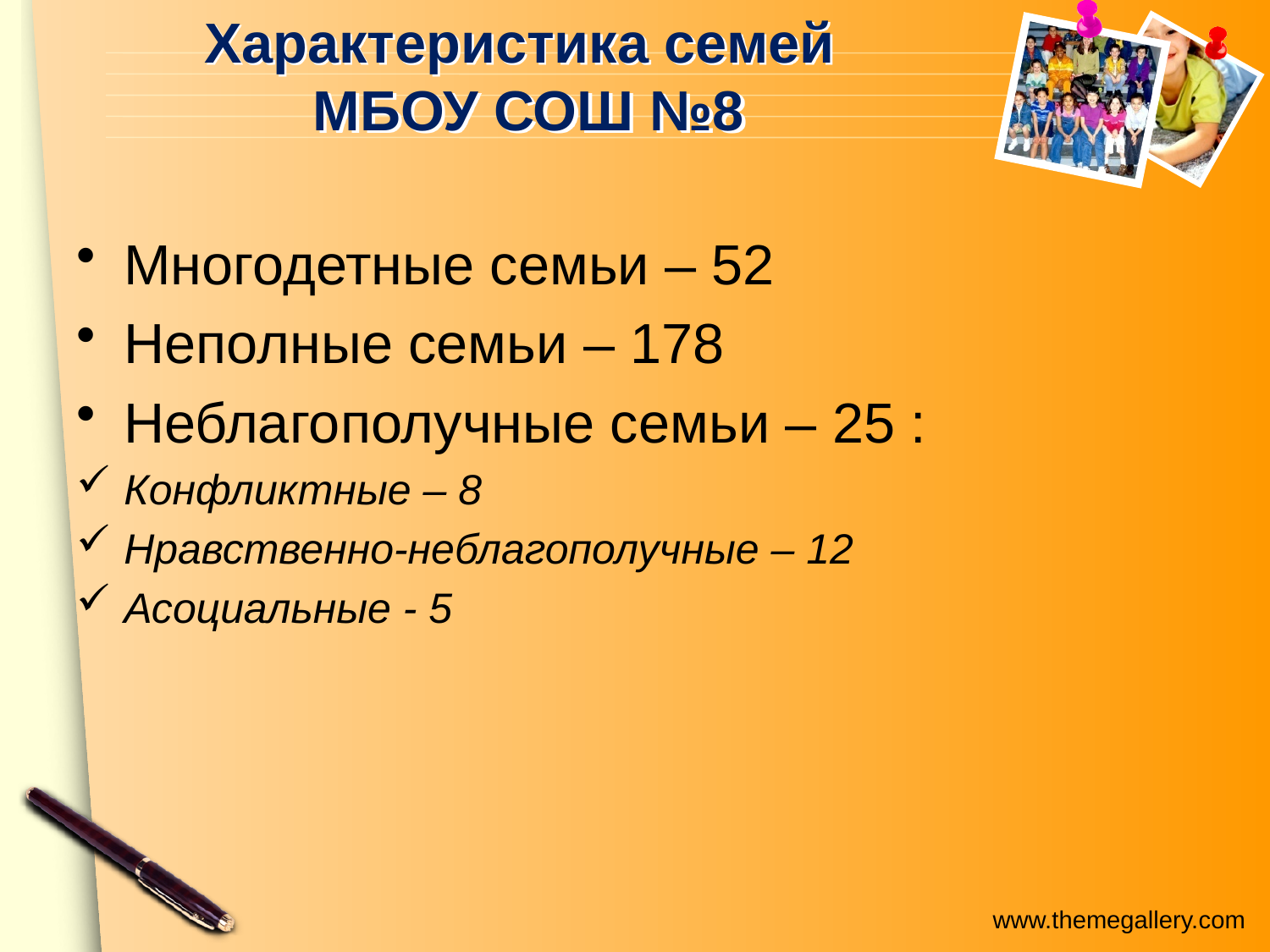

# Характеристика семей МБОУ СОШ №8
Многодетные семьи – 52
Неполные семьи – 178
Неблагополучные семьи – 25 :
Конфликтные – 8
Нравственно-неблагополучные – 12
Асоциальные - 5